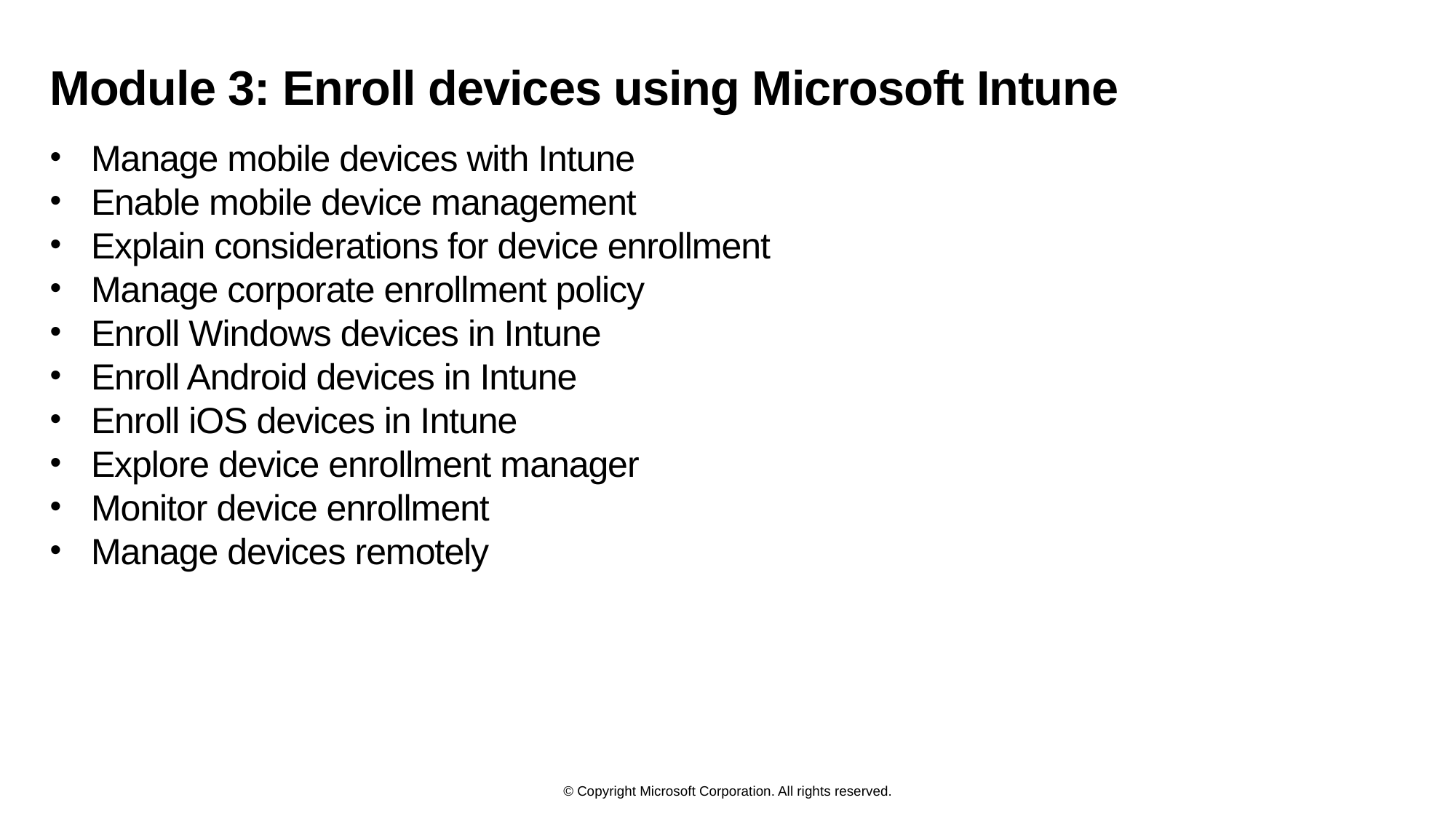

# Module 3: Enroll devices using Microsoft Intune
Manage mobile devices with Intune
Enable mobile device management
Explain considerations for device enrollment
Manage corporate enrollment policy
Enroll Windows devices in Intune
Enroll Android devices in Intune
Enroll iOS devices in Intune
Explore device enrollment manager
Monitor device enrollment
Manage devices remotely